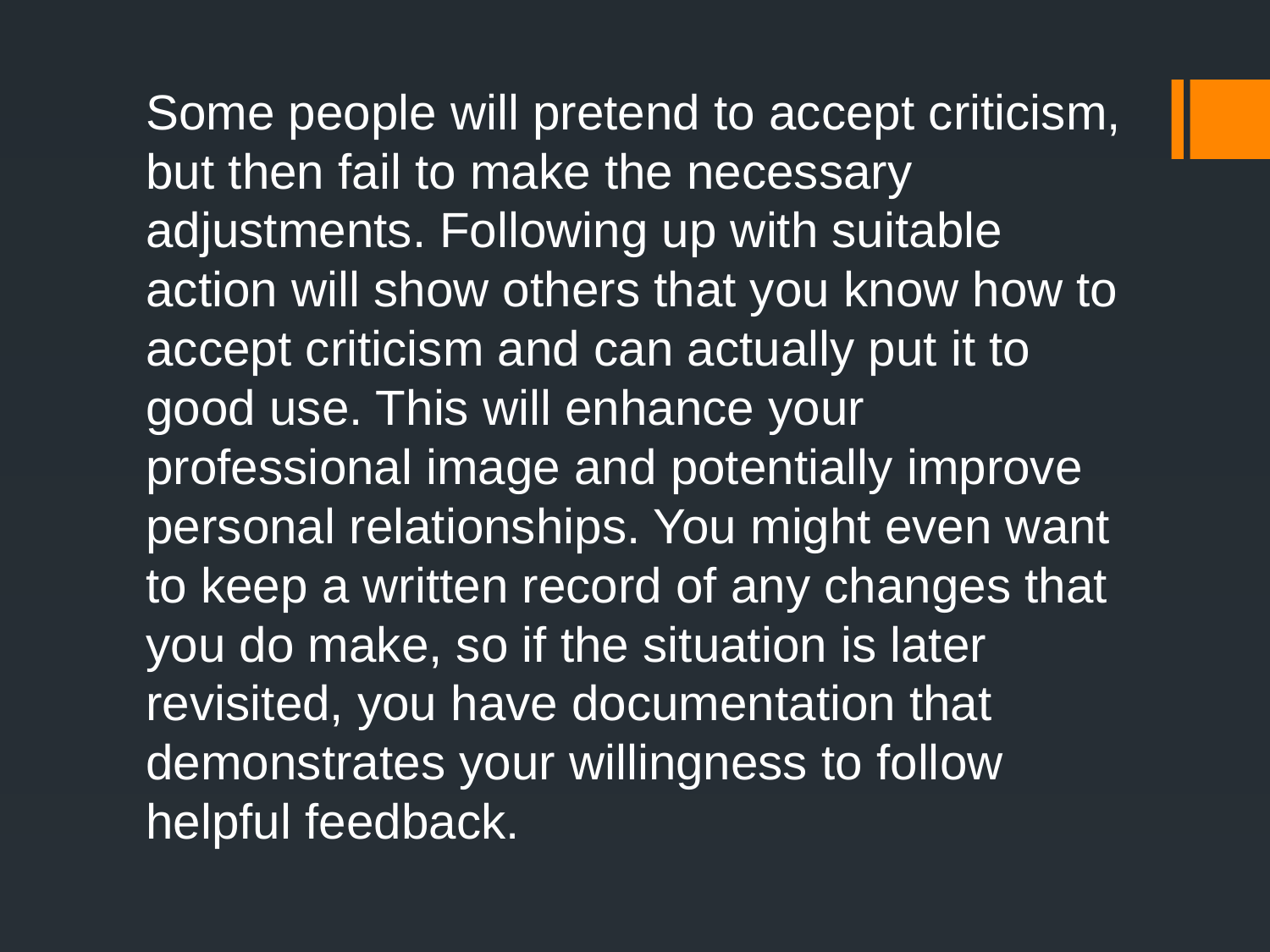

Some people will pretend to accept criticism, but then fail to make the necessary adjustments. Following up with suitable action will show others that you know how to accept criticism and can actually put it to good use. This will enhance your professional image and potentially improve personal relationships. You might even want to keep a written record of any changes that you do make, so if the situation is later revisited, you have documentation that demonstrates your willingness to follow helpful feedback.